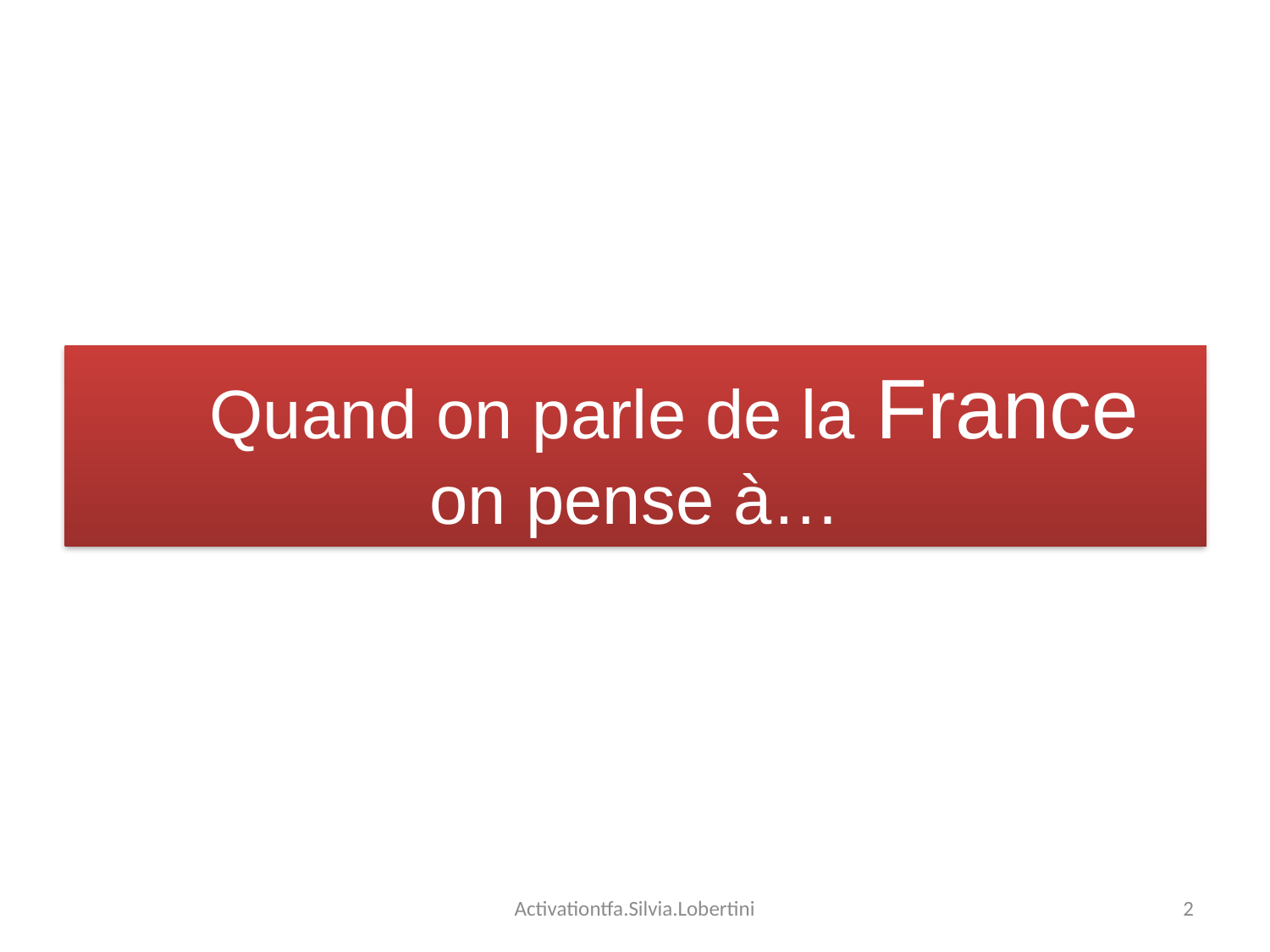

# Quand on parle de la France on pense à…
Activationtfa.Silvia.Lobertini
2